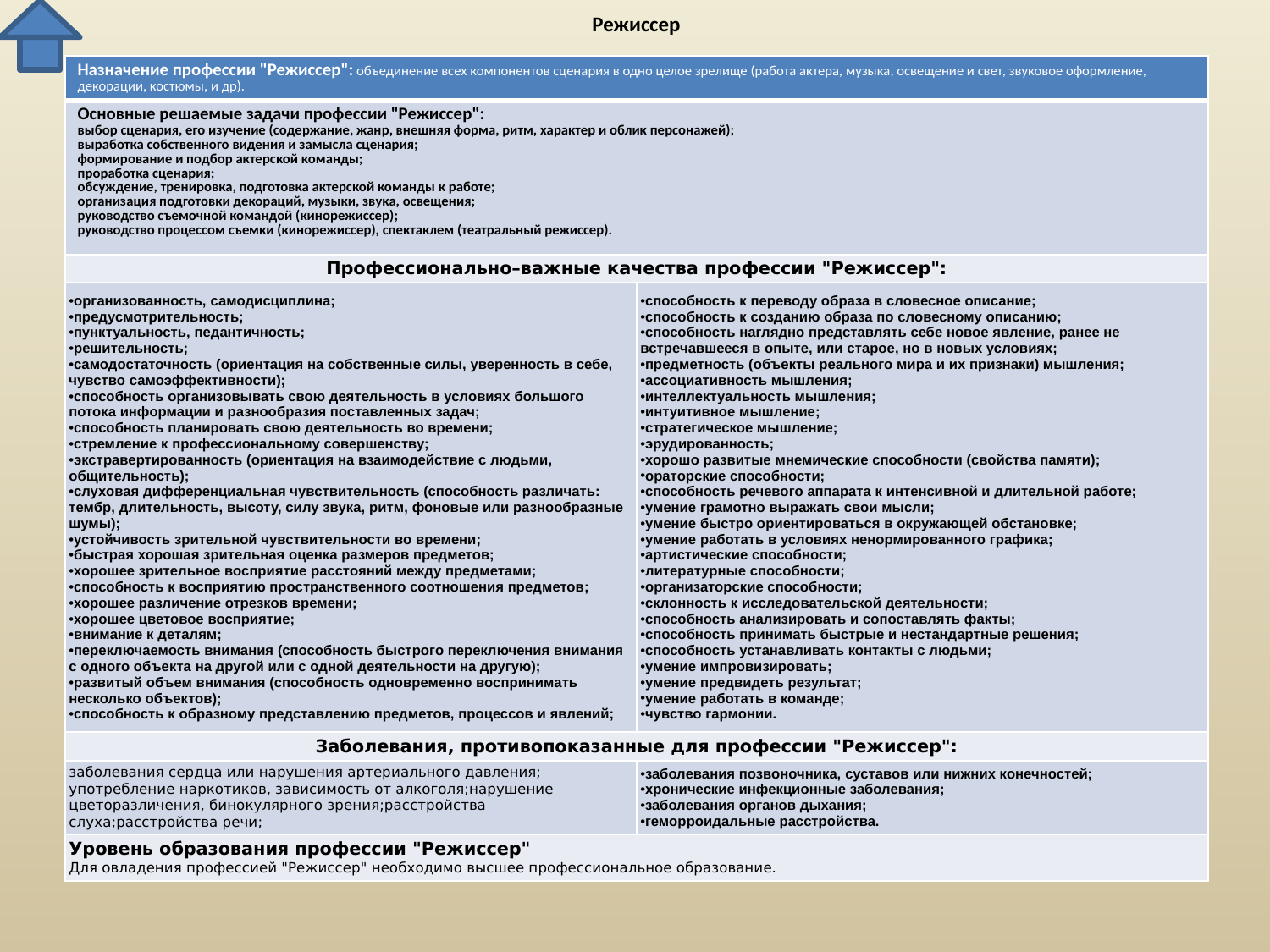

# Режиссер
| Назначение профессии "Режиссер": объединение всех компонентов сценария в одно целое зрелище (работа актера, музыка, освещение и свет, звуковое оформление, декорации, костюмы, и др). |  |
| --- | --- |
| Основные решаемые задачи профессии "Режиссер": выбор сценария, его изучение (содержание, жанр, внешняя форма, ритм, характер и облик персонажей); выработка собственного видения и замысла сценария; формирование и подбор актерской команды; проработка сценария; обсуждение, тренировка, подготовка актерской команды к работе; организация подготовки декораций, музыки, звука, освещения; руководство съемочной командой (кинорежиссер); руководство процессом съемки (кинорежиссер), спектаклем (театральный режиссер). |  |
| Профессионально–важные качества профессии "Режиссер": |  |
| организованность, самодисциплина; предусмотрительность; пунктуальность, педантичность; решительность; самодостаточность (ориентация на собственные силы, уверенность в себе, чувство самоэффективности); способность организовывать свою деятельность в условиях большого потока информации и разнообразия поставленных задач; способность планировать свою деятельность во времени; стремление к профессиональному совершенству; экстравертированность (ориентация на взаимодействие с людьми, общительность); слуховая дифференциальная чувствительность (способность различать: тембр, длительность, высоту, силу звука, ритм, фоновые или разнообразные шумы); устойчивость зрительной чувствительности во времени; быстрая хорошая зрительная оценка размеров предметов; хорошее зрительное восприятие расстояний между предметами; способность к восприятию пространственного соотношения предметов; хорошее различение отрезков времени; хорошее цветовое восприятие; внимание к деталям; переключаемость внимания (способность быстрого переключения внимания с одного объекта на другой или с одной деятельности на другую); развитый объем внимания (способность одновременно воспринимать несколько объектов); способность к образному представлению предметов, процессов и явлений; | способность к переводу образа в словесное описание; способность к созданию образа по словесному описанию; способность наглядно представлять себе новое явление, ранее не встречавшееся в опыте, или старое, но в новых условиях; предметность (объекты реального мира и их признаки) мышления; ассоциативность мышления; интеллектуальность мышления; интуитивное мышление; стратегическое мышление; эрудированность; хорошо развитые мнемические способности (свойства памяти); ораторские способности; способность речевого аппарата к интенсивной и длительной работе; умение грамотно выражать свои мысли; умение быстро ориентироваться в окружающей обстановке; умение работать в условиях ненормированного графика; артистические способности; литературные способности; организаторские способности; склонность к исследовательской деятельности; способность анализировать и сопоставлять факты; способность принимать быстрые и нестандартные решения; способность устанавливать контакты с людьми; умение импровизировать; умение предвидеть результат; умение работать в команде; чувство гармонии. |
| Заболевания, противопоказанные для профессии "Режиссер": |  |
| заболевания сердца или нарушения артериального давления; употребление наркотиков, зависимость от алкоголя;нарушение цветоразличения, бинокулярного зрения;расстройства слуха;расстройства речи; | заболевания позвоночника, суставов или нижних конечностей; хронические инфекционные заболевания; заболевания органов дыхания; геморроидальные расстройства. |
| Уровень образования профессии "Режиссер" Для овладения профессией "Режиссер" необходимо высшее профессиональное образование. |  |